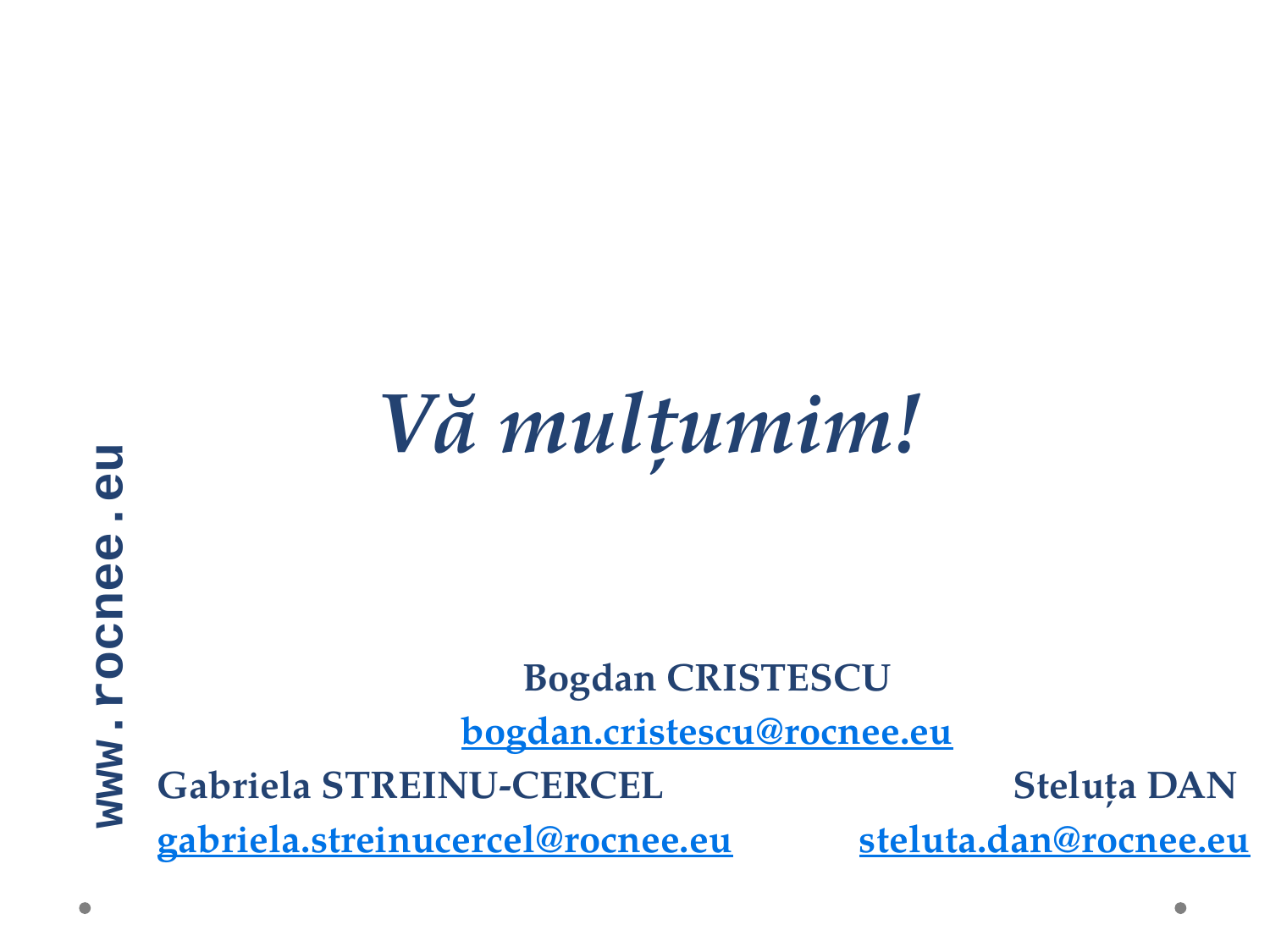

# Vă mulțumim!
     www.rocnee.eu
Bogdan CRISTESCU
bogdan.cristescu@rocnee.eu
Gabriela STREINU-CERCEL                                    Steluța DAN
gabriela.streinucercel@rocnee.eu             steluta.dan@rocnee.eu